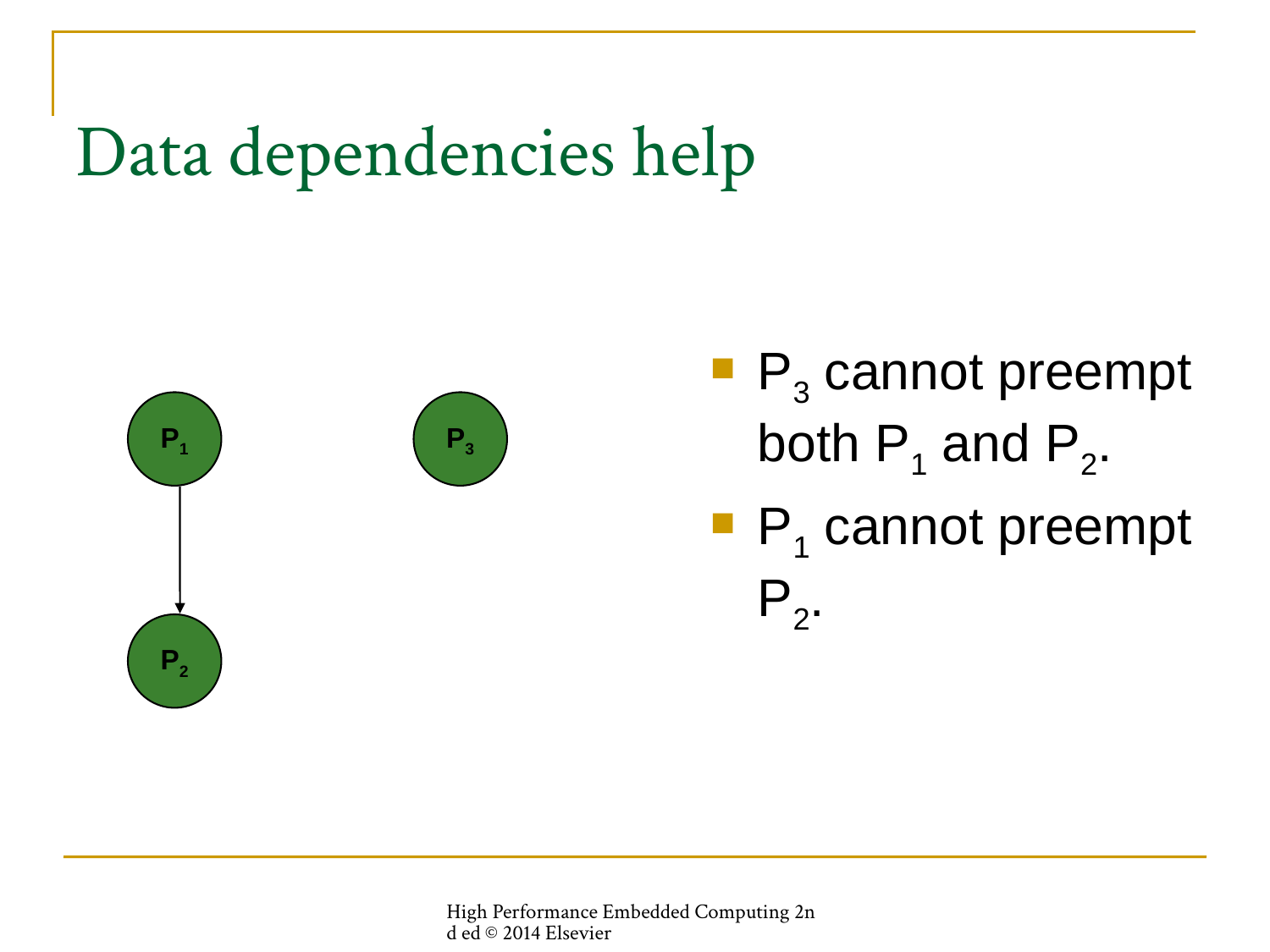

# Data dependencies help
P3 cannot preempt both P1 and P2.
P1 cannot preempt P2.
P1
P3

P2
High Performance Embedded Computing 2nd ed © 2014 Elsevier